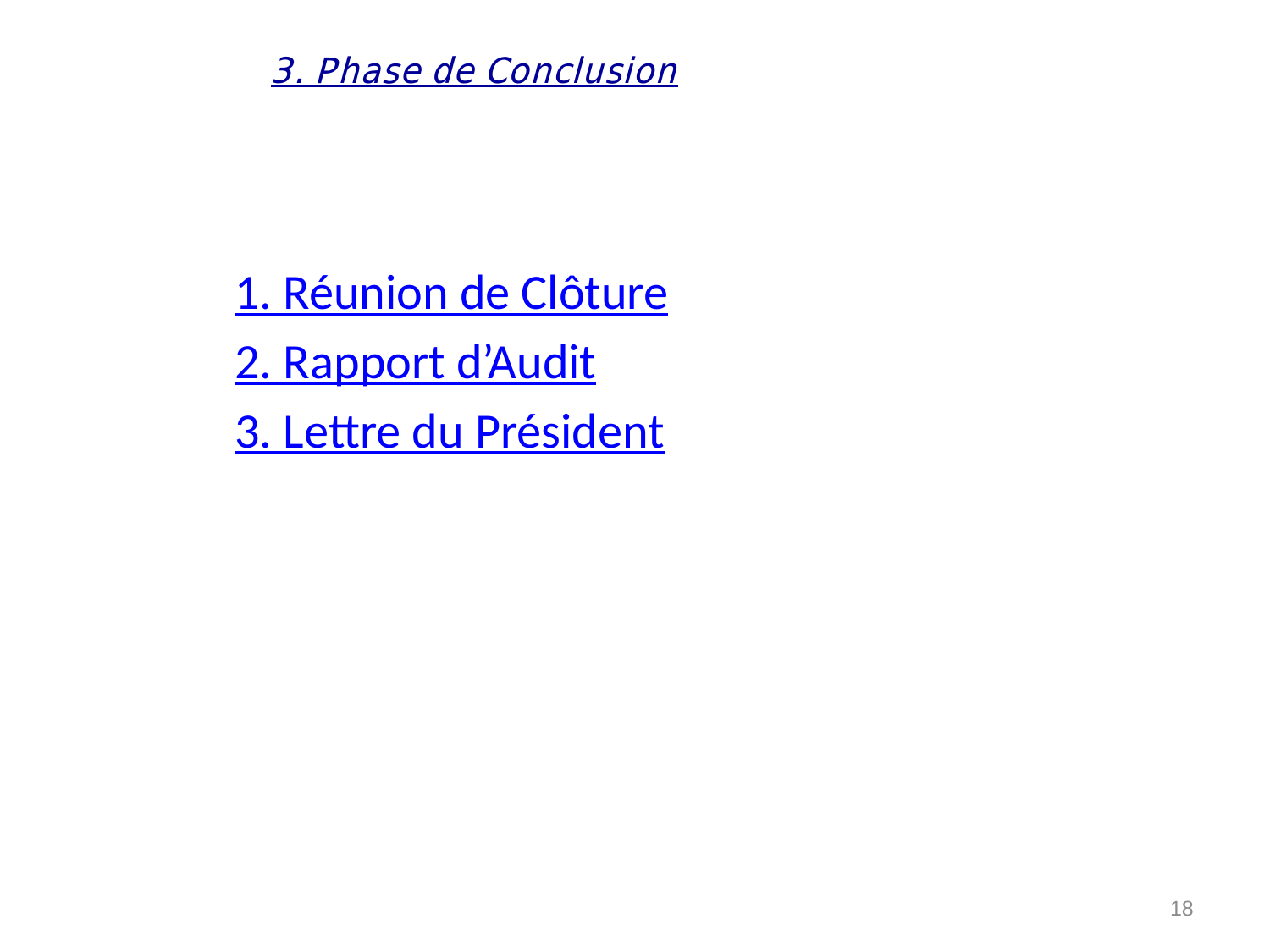

3. Phase de Conclusion
1. Réunion de Clôture
2. Rapport d’Audit
3. Lettre du Président
18